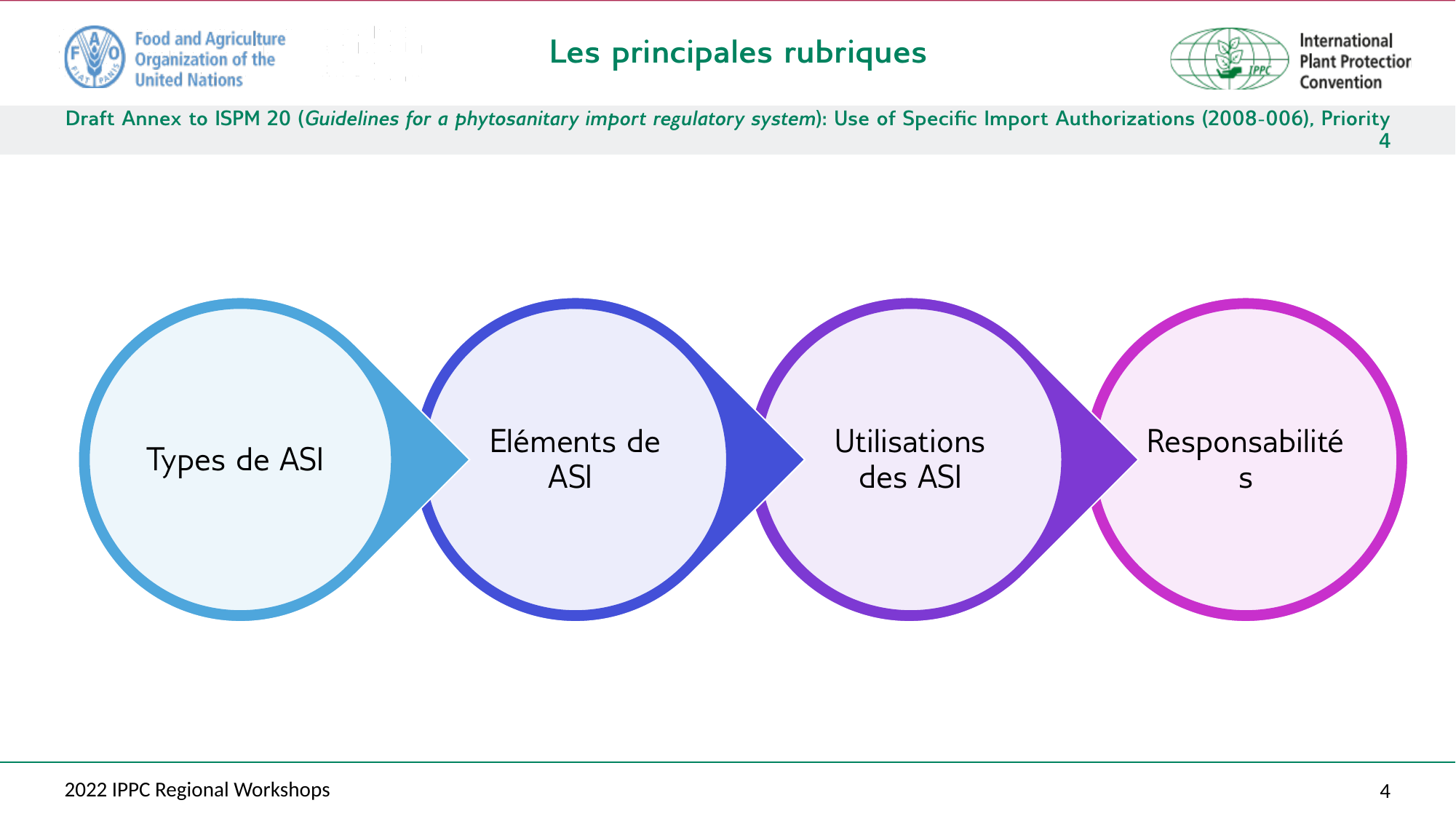

Les principales rubriques
Responsabilités
Utilisations des ASI
Eléments de ASI
Types de ASI